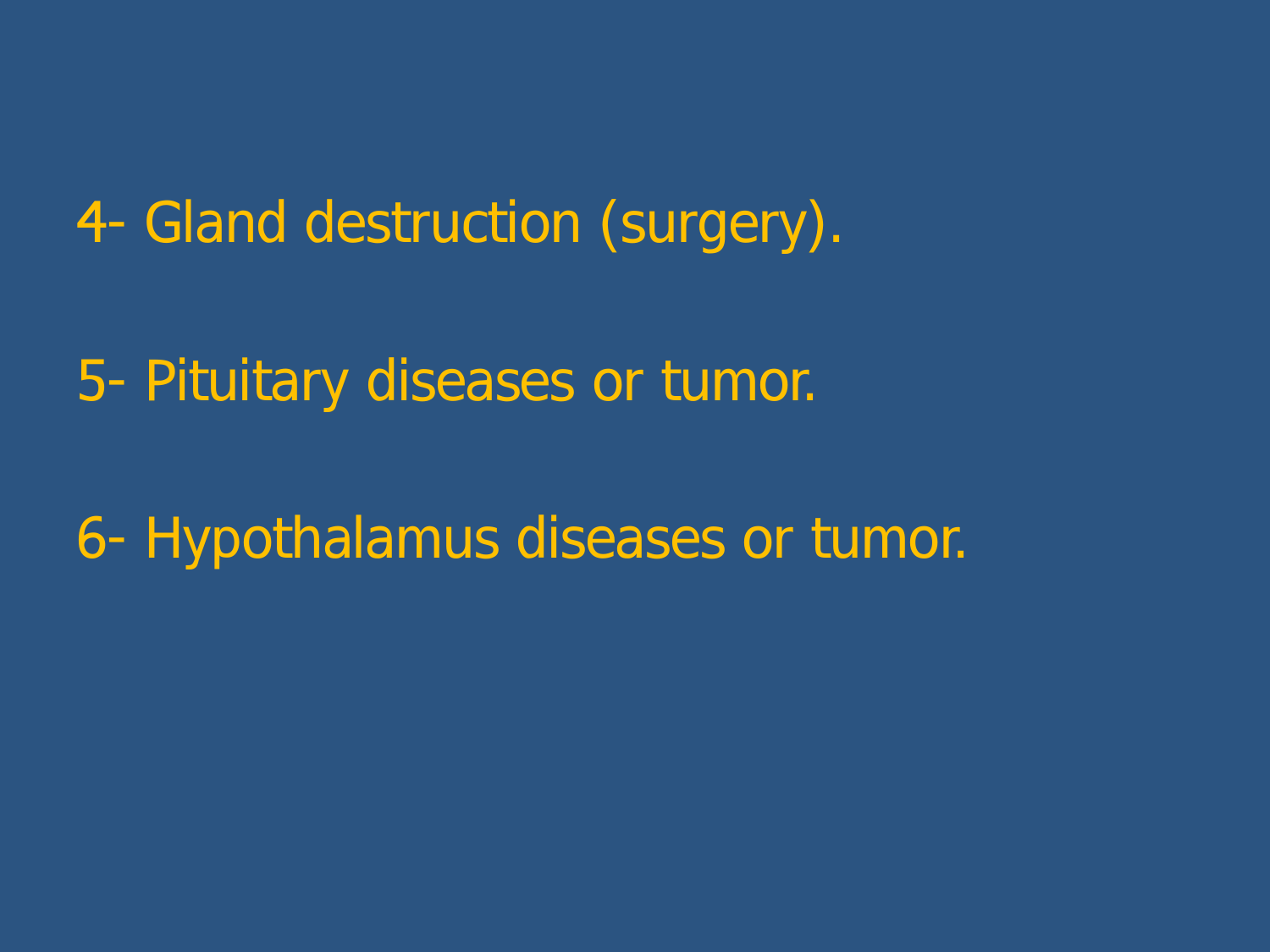

4- Gland destruction (surgery).

5- Pituitary diseases or tumor.

6- Hypothalamus diseases or tumor.